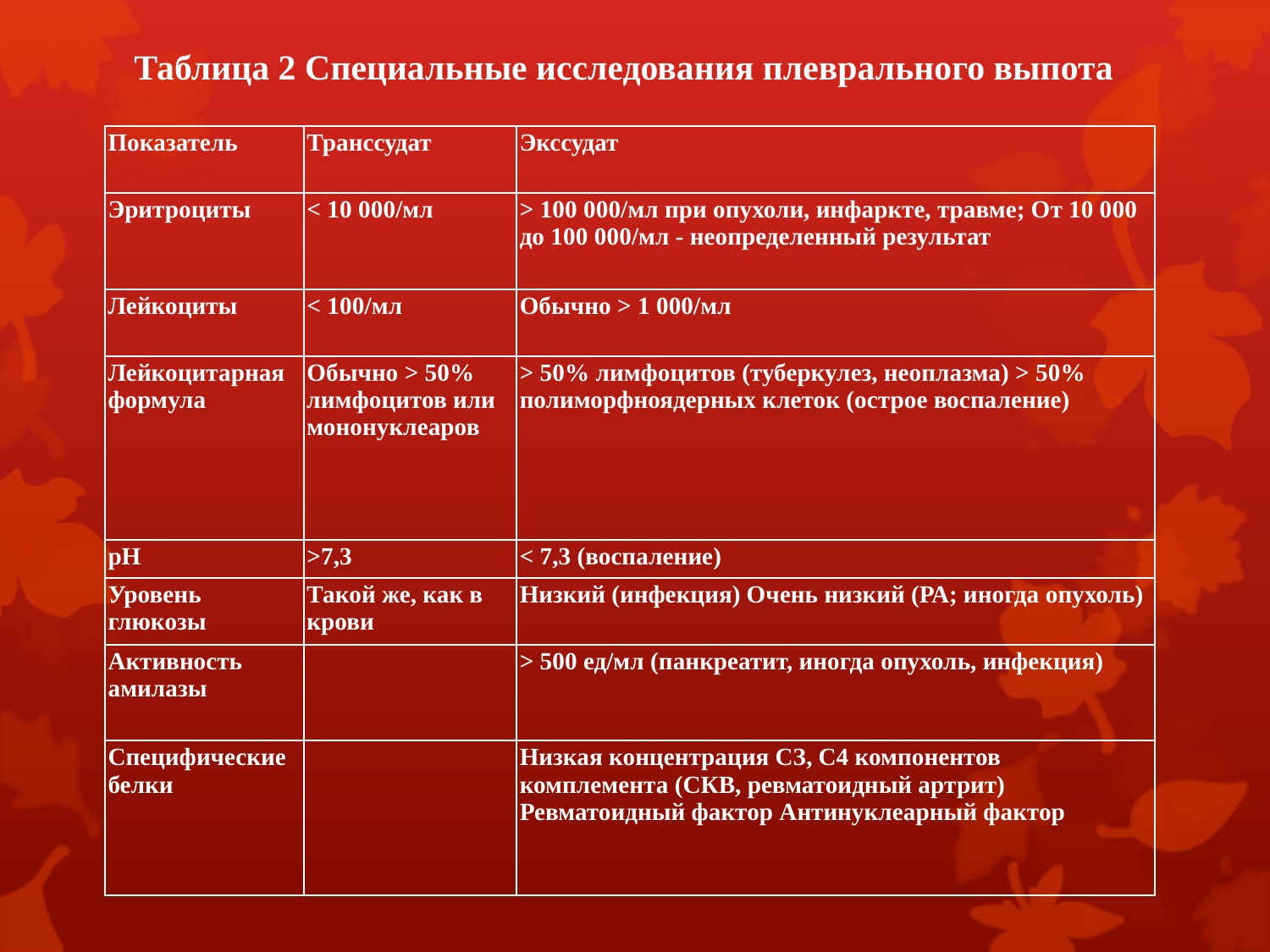

# Таблица 2 Специальные исследования плеврального выпота
| Показатель | Транссудат | Экссудат |
| --- | --- | --- |
| Эритроциты | < 10 000/мл | > 100 000/мл при опухоли, инфаркте, травме; От 10 000 до 100 000/мл - неопределенный результат |
| Лейкоциты | < 100/мл | Обычно > 1 000/мл |
| Лейкоцитарная формула | Обычно > 50% лимфоцитов или мононуклеаров | > 50% лимфоцитов (туберкулез, неоплазма) > 50% полиморфноядерных клеток (острое воспаление) |
| рН | >7,3 | < 7,3 (воспаление) |
| Уровень глюкозы | Такой же, как в крови | Низкий (инфекция) Очень низкий (РА; иногда опухоль) |
| Активность амилазы |  | > 500 ед/мл (панкреатит, иногда опухоль, инфекция) |
| Специфические белки |  | Низкая концентрация СЗ, С4 компонентов комплемента (СКВ, ревматоидный артрит) Ревматоидный фактор Антинуклеарный фактор |